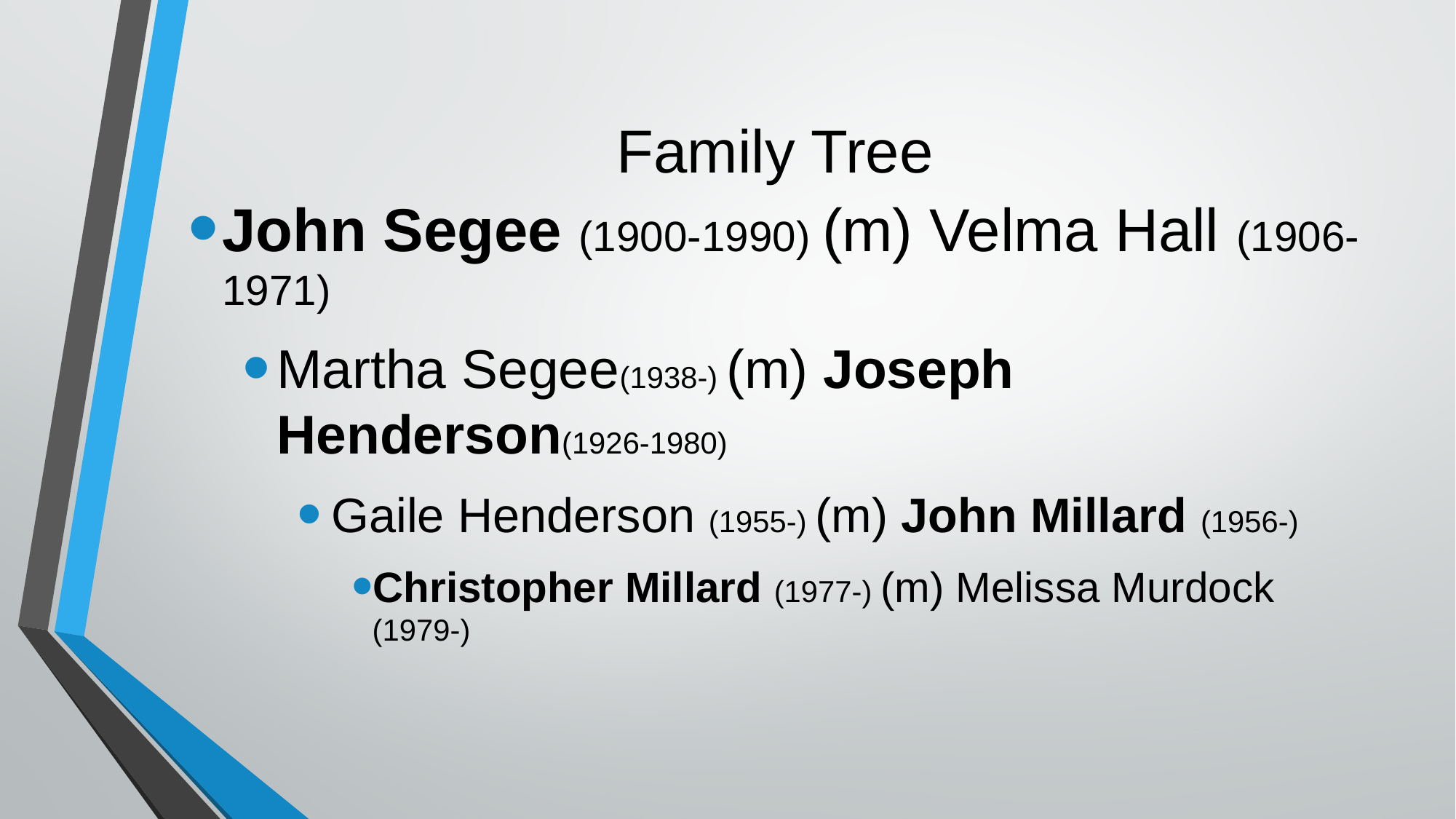

# Family Tree
John Segee (1900-1990) (m) Velma Hall (1906-1971)
Martha Segee(1938-) (m) Joseph Henderson(1926-1980)
Gaile Henderson (1955-) (m) John Millard (1956-)
Christopher Millard (1977-) (m) Melissa Murdock (1979-)